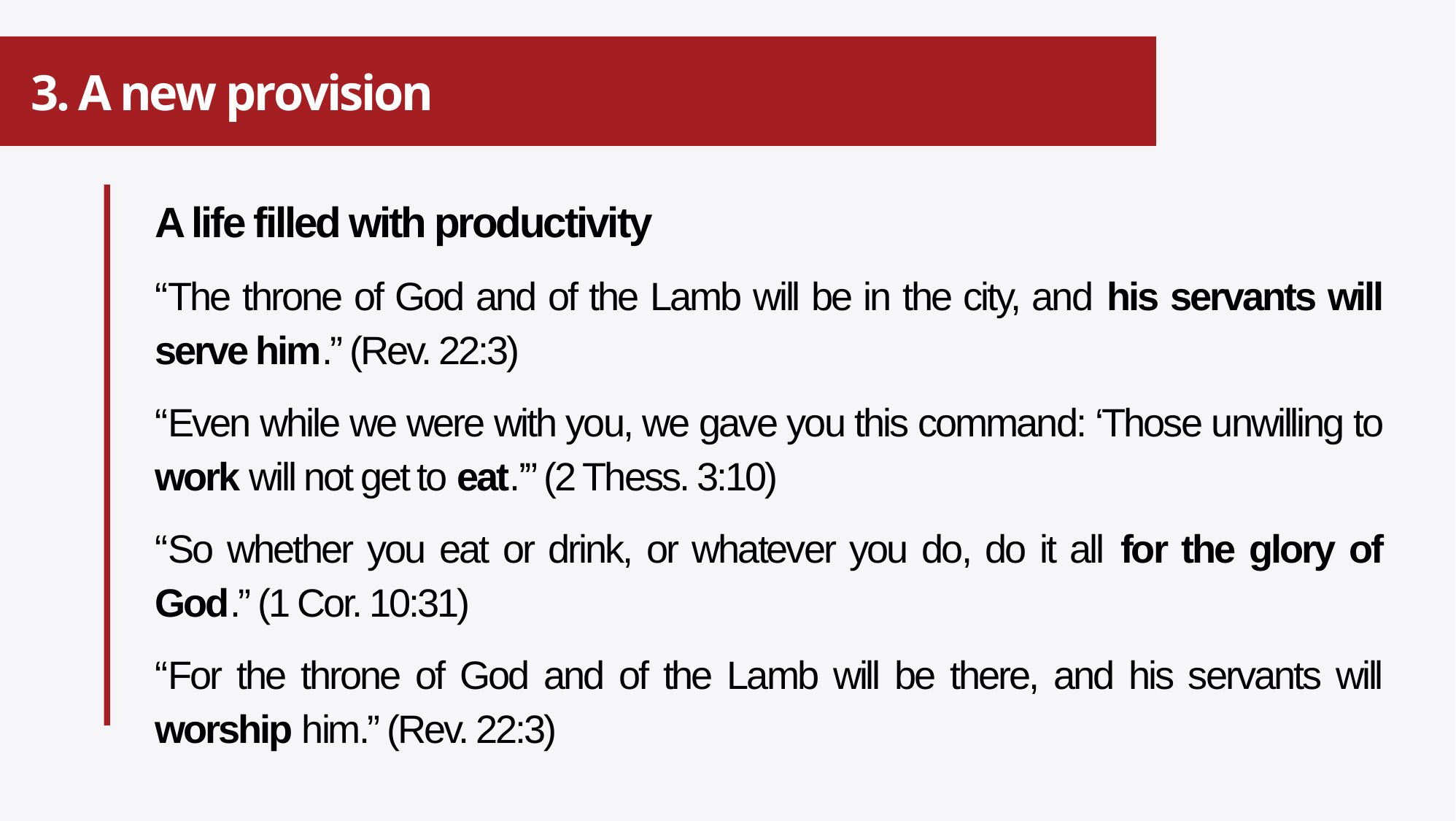

# 3. A new provision
A life filled with productivity
“The throne of God and of the Lamb will be in the city, and his servants will serve him.” (Rev. 22:3)
“Even while we were with you, we gave you this command: ‘Those unwilling to work will not get to eat.’” (2 Thess. 3:10)
“So whether you eat or drink, or whatever you do, do it all for the glory of God.” (1 Cor. 10:31)
“For the throne of God and of the Lamb will be there, and his servants will worship him.” (Rev. 22:3)